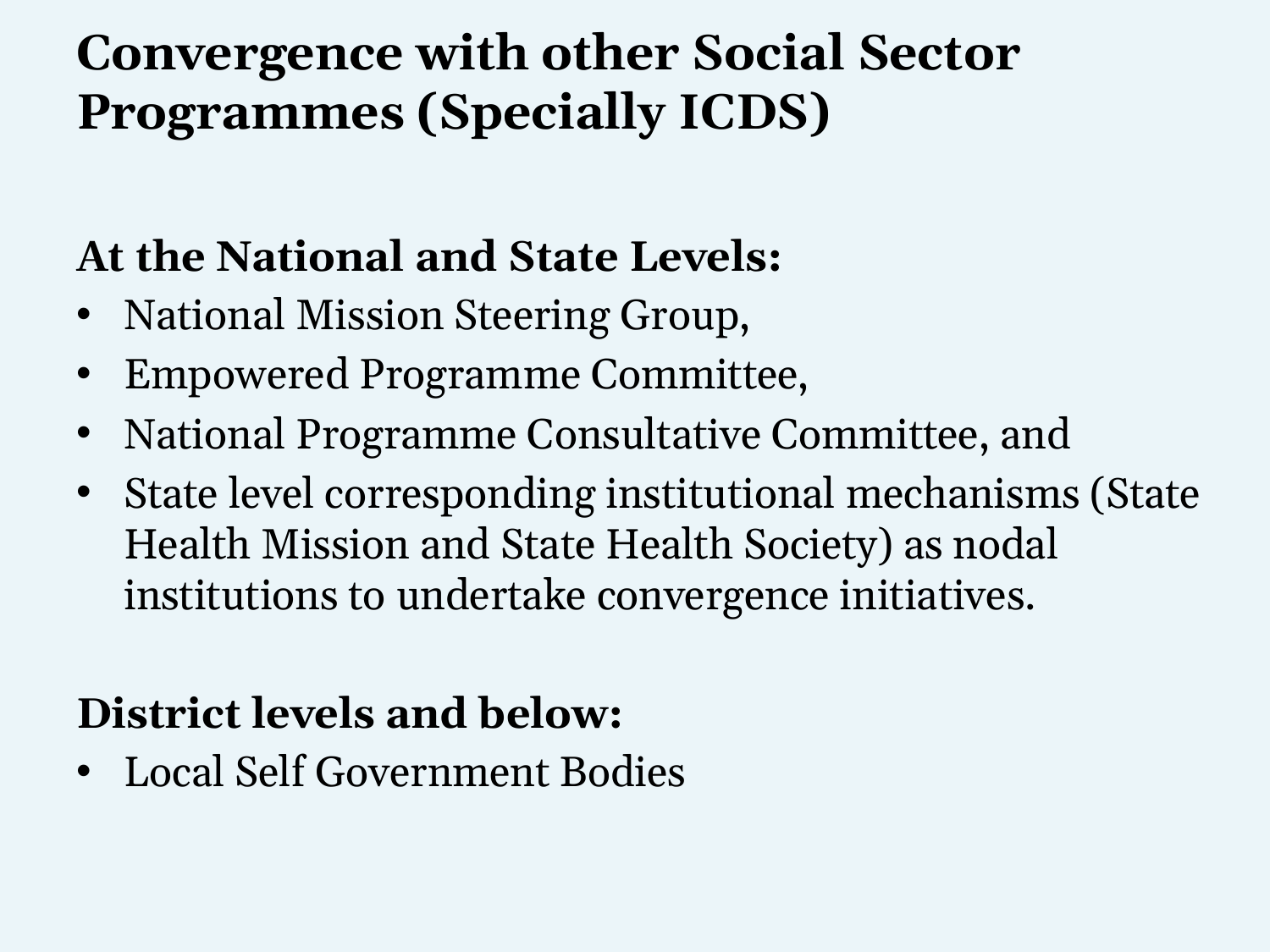

# Convergence with other Social Sector Programmes (Specially ICDS)
At the National and State Levels:
National Mission Steering Group,
Empowered Programme Committee,
National Programme Consultative Committee, and
State level corresponding institutional mechanisms (State Health Mission and State Health Society) as nodal institutions to undertake convergence initiatives.

District levels and below:
Local Self Government Bodies